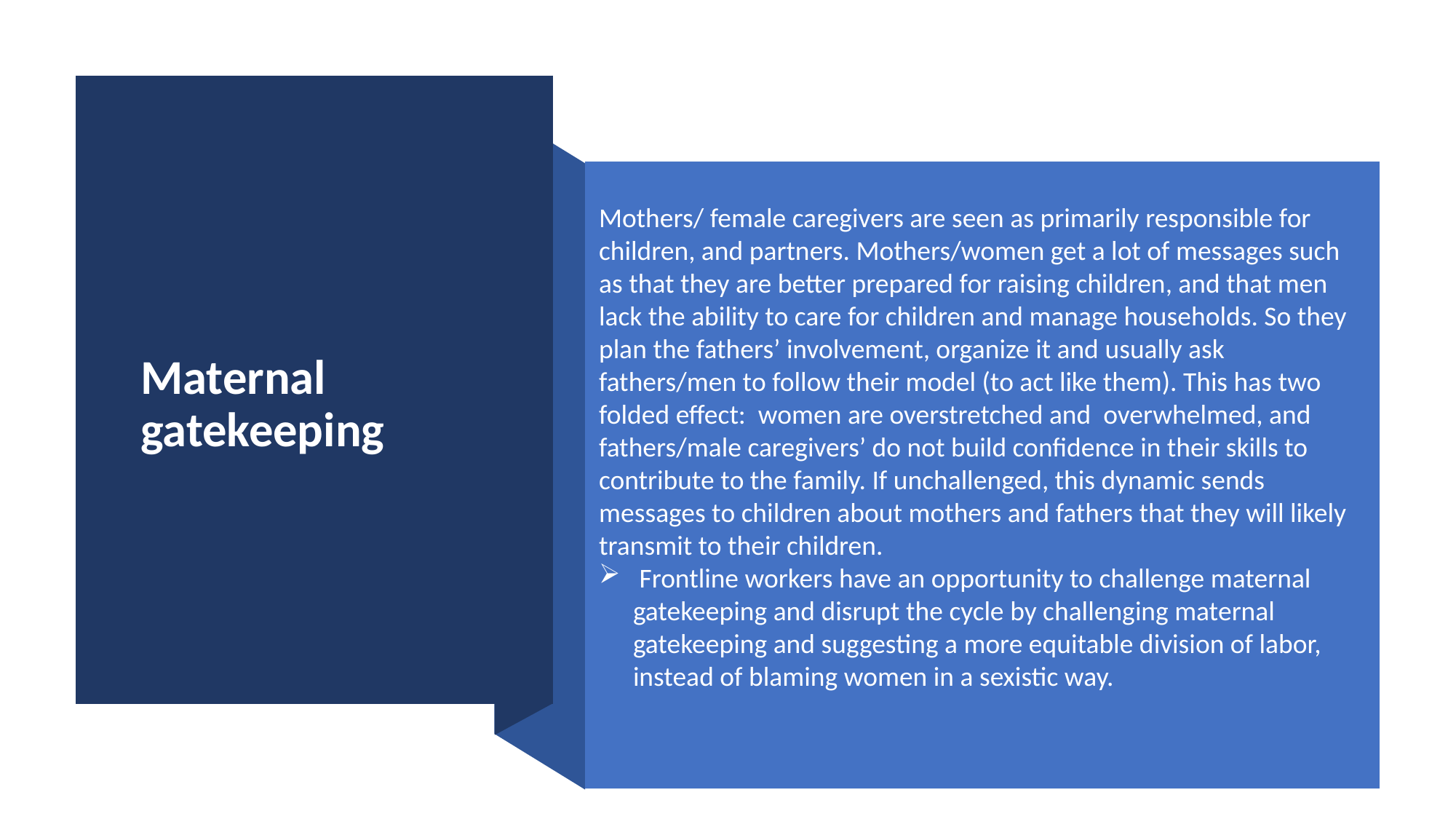

Maternal gatekeeping

Mothers/ female caregivers are seen as primarily responsible for children, and partners. Mothers/women get a lot of messages such as that they are better prepared for raising children, and that men lack the ability to care for children and manage households. So they plan the fathers’ involvement, organize it and usually ask fathers/men to follow their model (to act like them). This has two folded effect:  women are overstretched and  overwhelmed, and fathers/male caregivers’ do not build confidence in their skills to contribute to the family. If unchallenged, this dynamic sends messages to children about mothers and fathers that they will likely transmit to their children.
 Frontline workers have an opportunity to challenge maternal gatekeeping and disrupt the cycle by challenging maternal gatekeeping and suggesting a more equitable division of labor, instead of blaming women in a sexistic way.